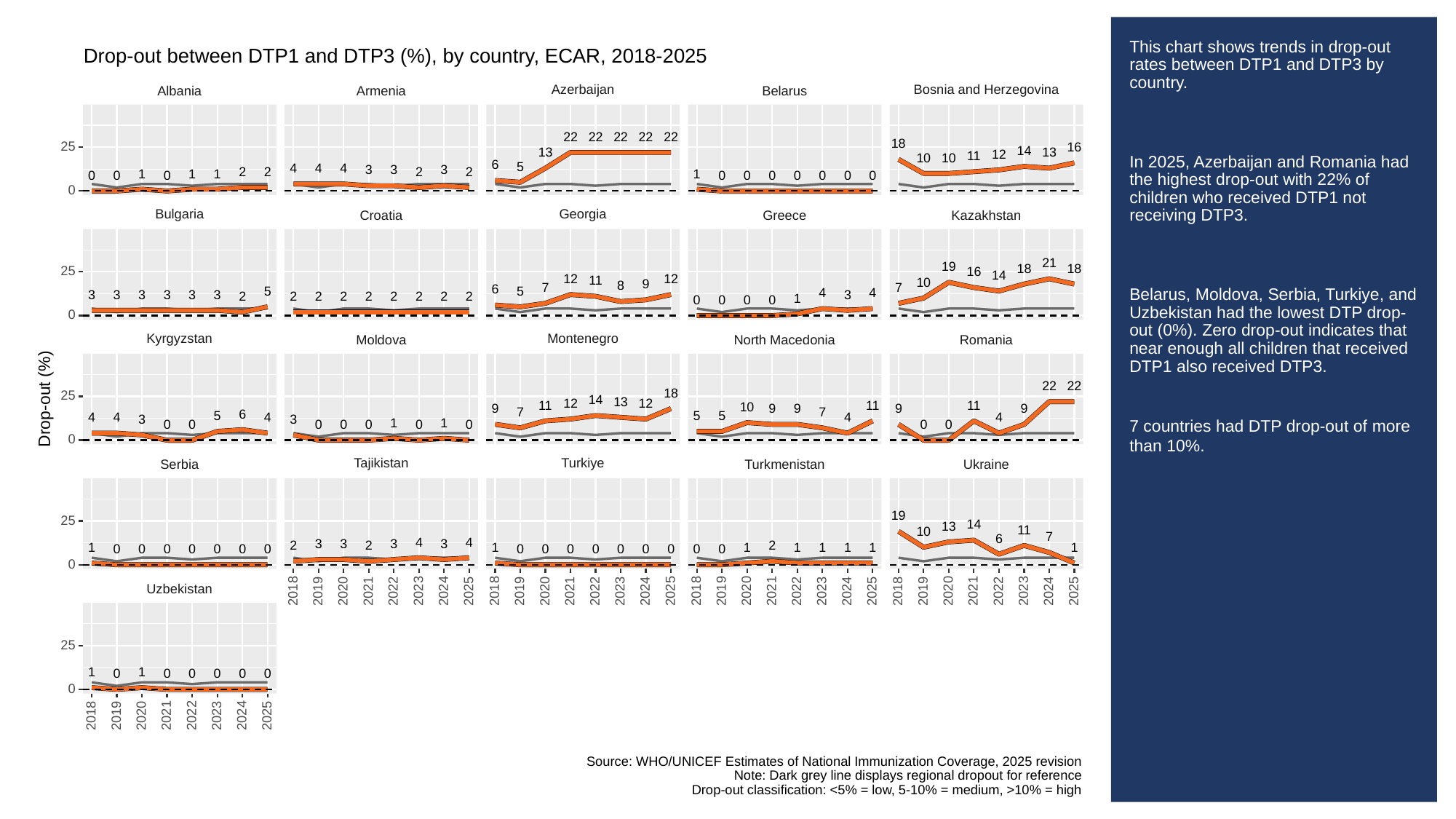

# This chart shows trends in drop-out rates between DTP1 and DTP3 by country.

In 2025, Azerbaijan and Romania had the highest drop-out with 22% of children who received DTP1 not receiving DTP3.

Belarus, Moldova, Serbia, Turkiye, and Uzbekistan had the lowest DTP drop-out (0%). Zero drop-out indicates that near enough all children that received DTP1 also received DTP3.

7 countries had DTP drop-out of more than 10%.

Drop-out between DTP1 and DTP3 (%), by country, ECAR, 2018-2025
Azerbaijan
Bosnia and Herzegovina
Albania
Armenia
Belarus

22
22
22
22
22
18
25
16
14

13
13
12
11

10
10

6
5
4
4
4
3
3
3
2
2
2
2

1
1
1
1
0
0
0
0
0
0
0
0
0
0

0

Georgia
Bulgaria
Croatia
Greece
Kazakhstan

21
19
18
18
25
16
14

12
12
11
10

9
8
7
7
6
5
5
4
4
3
3
3
3
3
3
3
2
2
2
2
2
2
2
2
2

1

0
0
0
0

0

Kyrgyzstan
Montenegro
Moldova
North Macedonia
Romania

22
22
18
Drop-out (%)
25
14

13
12
12
11
11
11

10
9
9
9
9
9
7
7

6
5
5
5
4
4
4
4
4
3
3

1
1
0
0
0
0
0
0
0
0
0

0

Tajikistan
Turkiye
Serbia
Ukraine
Turkmenistan

19
25
14

13
11
10

7
6
4
4
3
3
3
3
2
2
2

1
1
1
1
1
1
1
1
0
0
0
0
0
0
0
0
0
0
0
0
0
0
0
0

0

Uzbekistan
2023
2023
2023
2023
2018
2019
2020
2021
2022
2024
2025
2018
2019
2020
2021
2022
2024
2025
2018
2019
2020
2021
2022
2024
2025
2018
2019
2020
2021
2022
2024
2025

25

1
1
0
0
0
0
0
0

0

2023
2018
2019
2020
2021
2022
2024
2025
Source: WHO/UNICEF Estimates of National Immunization Coverage, 2025 revision
Note: Dark grey line displays regional dropout for reference
Drop-out classification: <5% = low, 5-10% = medium, >10% = high